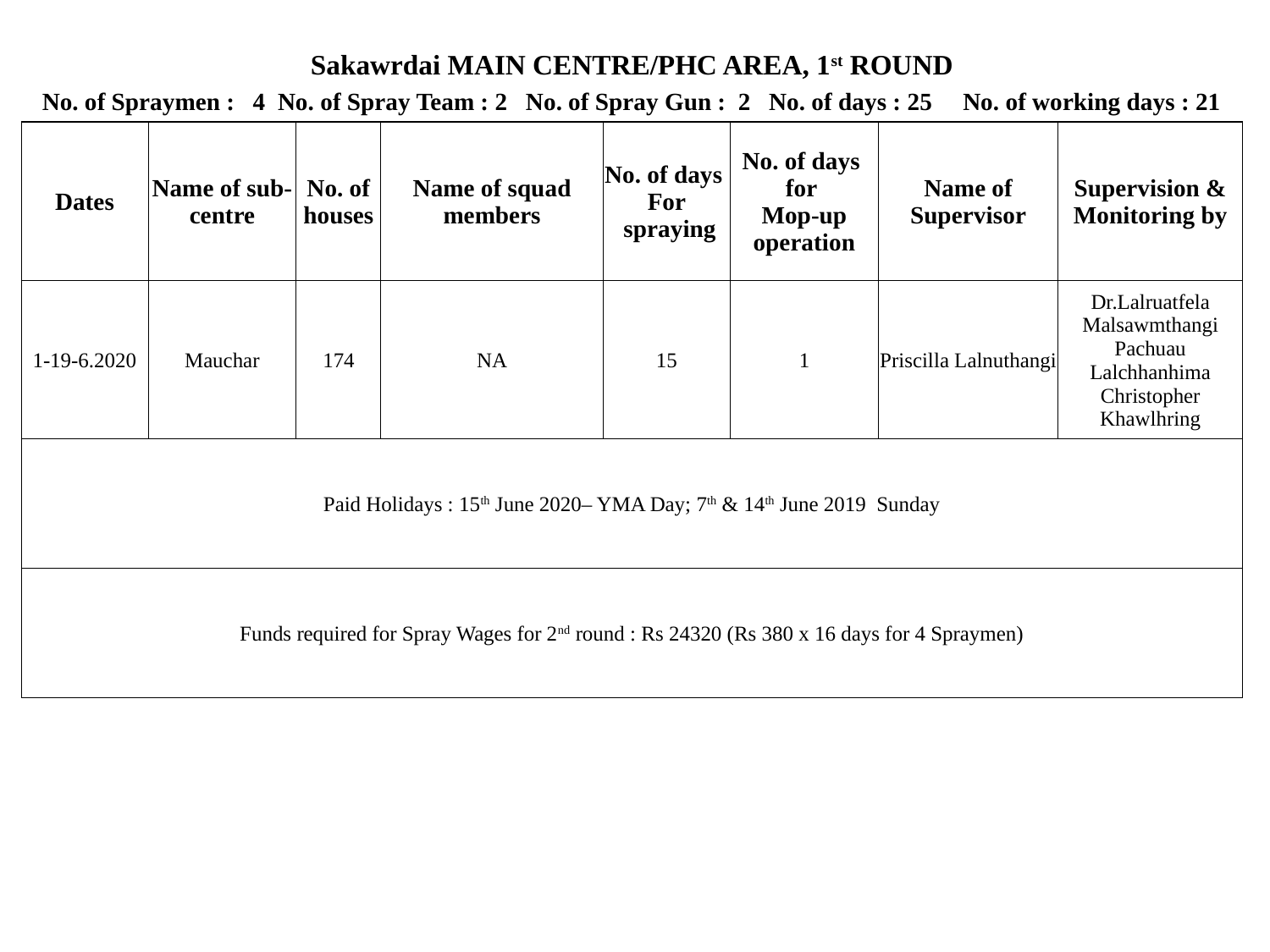

| Sakawrdai MAIN CENTRE/PHC AREA, 1st ROUND |  |  |  |  |  |  |  |
| --- | --- | --- | --- | --- | --- | --- | --- |
| No. of Spraymen : 4 No. of Spray Team : 2 No. of Spray Gun : 2 No. of days : 25 No. of working days : 21 |  |  |  |  |  |  |  |
| Dates | Name of sub-centre | No. of houses | Name of squad members | No. of days For spraying | No. of days for Mop-up operation | Name of Supervisor | Supervision & Monitoring by |
| 1-19-6.2020 | Mauchar | 174 | NA | 15 | 1 | Priscilla Lalnuthangi | Dr.Lalruatfela Malsawmthangi Pachuau Lalchhanhima Christopher Khawlhring |
| Paid Holidays : 15th June 2020– YMA Day; 7th & 14th June 2019 Sunday |  |  |  |  |  |  |  |
| Funds required for Spray Wages for 2nd round : Rs 24320 (Rs 380 x 16 days for 4 Spraymen) |  |  |  |  |  |  |  |